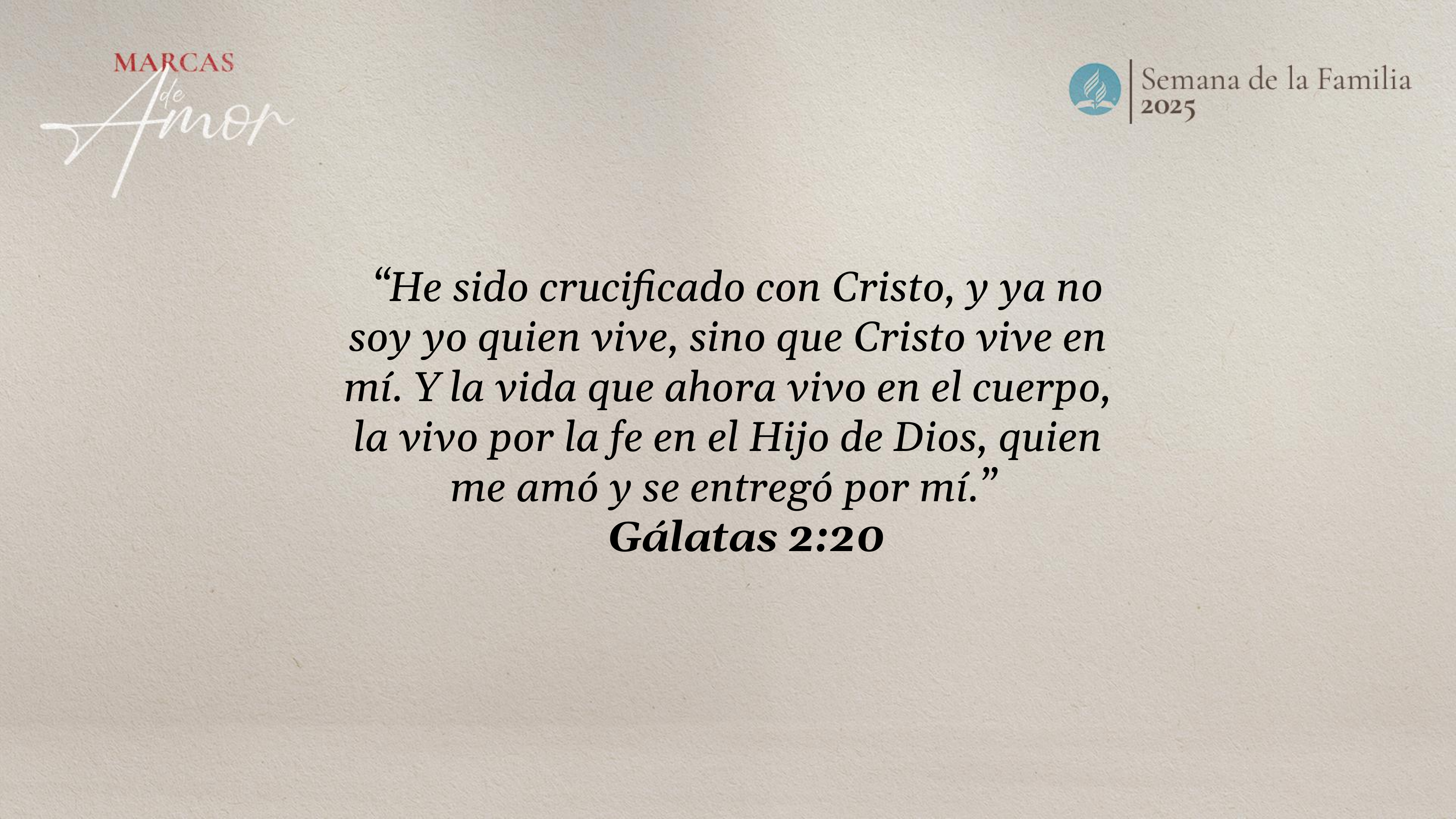

“He sido crucificado con Cristo, y ya no soy yo quien vive, sino que Cristo vive en mí. Y la vida que ahora vivo en el cuerpo, la vivo por la fe en el Hijo de Dios, quien me amó y se entregó por mí.”
 Gálatas 2:20